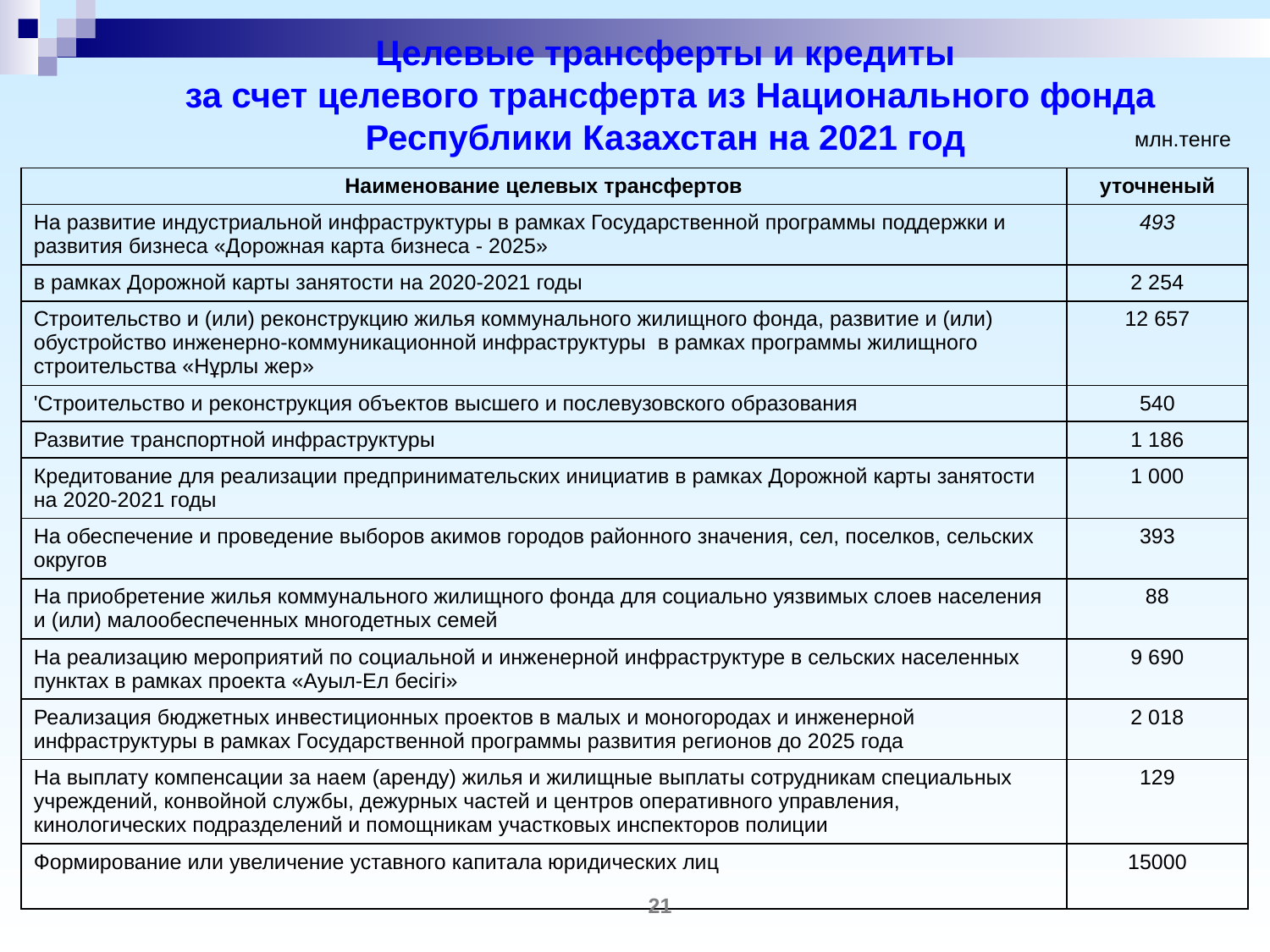

Целевые трансферты и кредиты
 за счет целевого трансферта из Национального фонда Республики Казахстан на 2021 год
млн.тенге
| Наименование целевых трансфертов | уточненый |
| --- | --- |
| На развитие индустриальной инфраструктуры в рамках Государственной программы поддержки и развития бизнеса «Дорожная карта бизнеса - 2025» | 493 |
| в рамках Дорожной карты занятости на 2020-2021 годы | 2 254 |
| Строительство и (или) реконструкцию жилья коммунального жилищного фонда, развитие и (или) обустройство инженерно-коммуникационной инфраструктуры в рамках программы жилищного строительства «Нұрлы жер» | 12 657 |
| 'Строительство и реконструкция объектов высшего и послевузовского образования | 540 |
| Развитие транспортной инфраструктуры | 1 186 |
| Кредитование для реализации предпринимательских инициатив в рамках Дорожной карты занятости на 2020-2021 годы | 1 000 |
| На обеспечение и проведение выборов акимов городов районного значения, сел, поселков, сельских округов | 393 |
| На приобретение жилья коммунального жилищного фонда для социально уязвимых слоев населения и (или) малообеспеченных многодетных семей | 88 |
| На реализацию мероприятий по социальной и инженерной инфраструктуре в сельских населенных пунктах в рамках проекта «Ауыл-Ел бесігі» | 9 690 |
| Реализация бюджетных инвестиционных проектов в малых и моногородах и инженерной инфраструктуры в рамках Государственной программы развития регионов до 2025 года | 2 018 |
| На выплату компенсации за наем (аренду) жилья и жилищные выплаты сотрудникам специальных учреждений, конвойной службы, дежурных частей и центров оперативного управления, кинологических подразделений и помощникам участковых инспекторов полиции | 129 |
| Формирование или увеличение уставного капитала юридических лиц | 15000 |
21